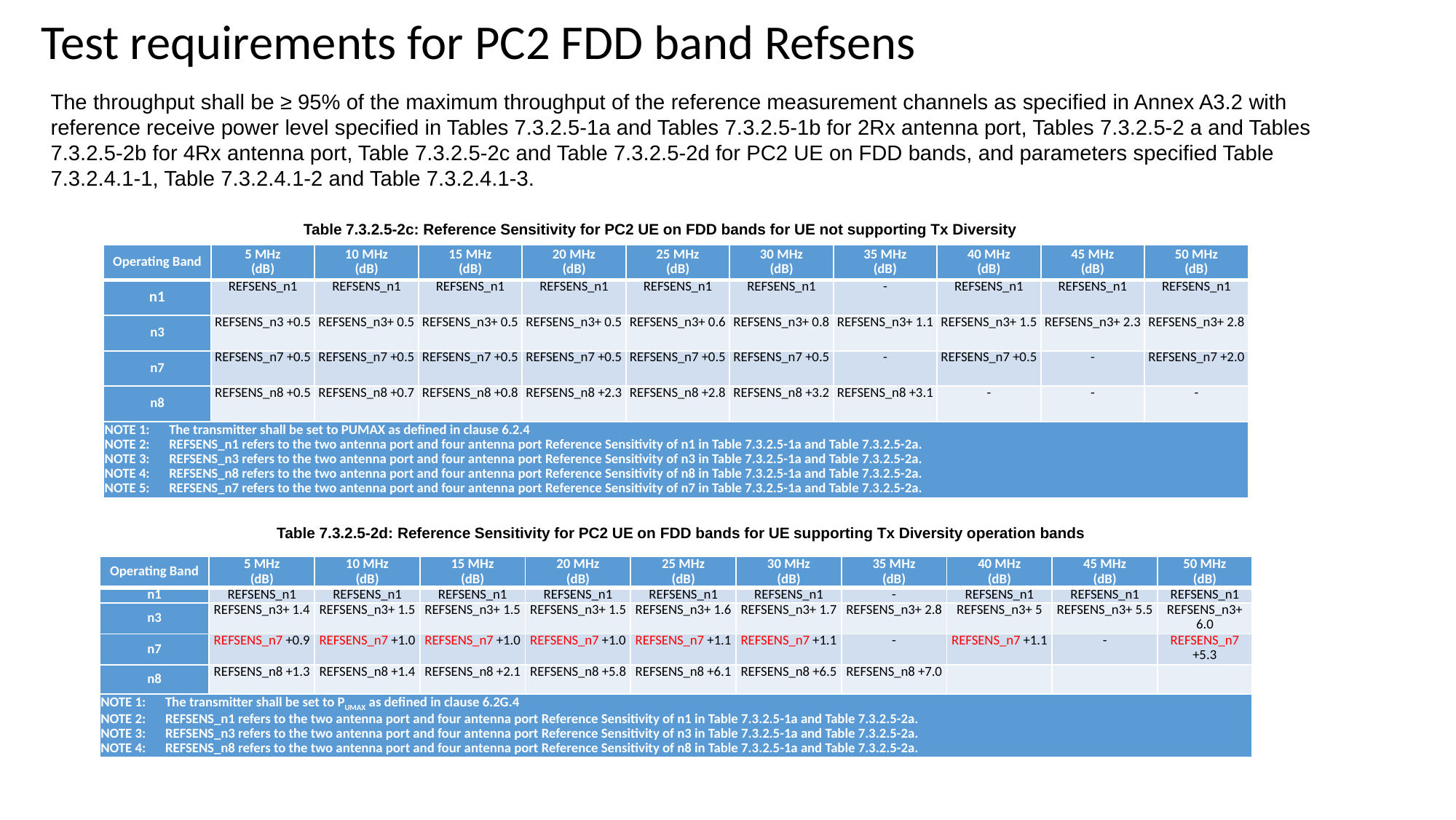

# Test requirements for PC2 FDD band Refsens
The throughput shall be ≥ 95% of the maximum throughput of the reference measurement channels as specified in Annex A3.2 with reference receive power level specified in Tables 7.3.2.5-1a and Tables 7.3.2.5-1b for 2Rx antenna port, Tables 7.3.2.5-2 a and Tables 7.3.2.5-2b for 4Rx antenna port, Table 7.3.2.5-2c and Table 7.3.2.5-2d for PC2 UE on FDD bands, and parameters specified Table 7.3.2.4.1-1, Table 7.3.2.4.1-2 and Table 7.3.2.4.1-3.
Table 7.3.2.5-2c: Reference Sensitivity for PC2 UE on FDD bands for UE not supporting Tx Diversity
| Operating Band | 5 MHz (dB) | 10 MHz (dB) | 15 MHz (dB) | 20 MHz (dB) | 25 MHz (dB) | 30 MHz (dB) | 35 MHz (dB) | 40 MHz (dB) | 45 MHz (dB) | 50 MHz (dB) |
| --- | --- | --- | --- | --- | --- | --- | --- | --- | --- | --- |
| n1 | REFSENS\_n1 | REFSENS\_n1 | REFSENS\_n1 | REFSENS\_n1 | REFSENS\_n1 | REFSENS\_n1 | - | REFSENS\_n1 | REFSENS\_n1 | REFSENS\_n1 |
| n3 | REFSENS\_n3 +0.5 | REFSENS\_n3+ 0.5 | REFSENS\_n3+ 0.5 | REFSENS\_n3+ 0.5 | REFSENS\_n3+ 0.6 | REFSENS\_n3+ 0.8 | REFSENS\_n3+ 1.1 | REFSENS\_n3+ 1.5 | REFSENS\_n3+ 2.3 | REFSENS\_n3+ 2.8 |
| n7 | REFSENS\_n7 +0.5 | REFSENS\_n7 +0.5 | REFSENS\_n7 +0.5 | REFSENS\_n7 +0.5 | REFSENS\_n7 +0.5 | REFSENS\_n7 +0.5 | - | REFSENS\_n7 +0.5 | - | REFSENS\_n7 +2.0 |
| n8 | REFSENS\_n8 +0.5 | REFSENS\_n8 +0.7 | REFSENS\_n8 +0.8 | REFSENS\_n8 +2.3 | REFSENS\_n8 +2.8 | REFSENS\_n8 +3.2 | REFSENS\_n8 +3.1 | - | - | - |
| NOTE 1: The transmitter shall be set to PUMAX as defined in clause 6.2.4 NOTE 2: REFSENS\_n1 refers to the two antenna port and four antenna port Reference Sensitivity of n1 in Table 7.3.2.5-1a and Table 7.3.2.5-2a. NOTE 3: REFSENS\_n3 refers to the two antenna port and four antenna port Reference Sensitivity of n3 in Table 7.3.2.5-1a and Table 7.3.2.5-2a. NOTE 4: REFSENS\_n8 refers to the two antenna port and four antenna port Reference Sensitivity of n8 in Table 7.3.2.5-1a and Table 7.3.2.5-2a. NOTE 5: REFSENS\_n7 refers to the two antenna port and four antenna port Reference Sensitivity of n7 in Table 7.3.2.5-1a and Table 7.3.2.5-2a. |  |  |  |  |  |  |  |  |  |  |
Table 7.3.2.5-2d: Reference Sensitivity for PC2 UE on FDD bands for UE supporting Tx Diversity operation bands
| Operating Band | 5 MHz (dB) | 10 MHz (dB) | 15 MHz (dB) | 20 MHz (dB) | 25 MHz (dB) | 30 MHz (dB) | 35 MHz (dB) | 40 MHz (dB) | 45 MHz (dB) | 50 MHz (dB) |
| --- | --- | --- | --- | --- | --- | --- | --- | --- | --- | --- |
| n1 | REFSENS\_n1 | REFSENS\_n1 | REFSENS\_n1 | REFSENS\_n1 | REFSENS\_n1 | REFSENS\_n1 | - | REFSENS\_n1 | REFSENS\_n1 | REFSENS\_n1 |
| n3 | REFSENS\_n3+ 1.4 | REFSENS\_n3+ 1.5 | REFSENS\_n3+ 1.5 | REFSENS\_n3+ 1.5 | REFSENS\_n3+ 1.6 | REFSENS\_n3+ 1.7 | REFSENS\_n3+ 2.8 | REFSENS\_n3+ 5 | REFSENS\_n3+ 5.5 | REFSENS\_n3+ 6.0 |
| n7 | REFSENS\_n7 +0.9 | REFSENS\_n7 +1.0 | REFSENS\_n7 +1.0 | REFSENS\_n7 +1.0 | REFSENS\_n7 +1.1 | REFSENS\_n7 +1.1 | - | REFSENS\_n7 +1.1 | - | REFSENS\_n7 +5.3 |
| n8 | REFSENS\_n8 +1.3 | REFSENS\_n8 +1.4 | REFSENS\_n8 +2.1 | REFSENS\_n8 +5.8 | REFSENS\_n8 +6.1 | REFSENS\_n8 +6.5 | REFSENS\_n8 +7.0 |  |  |  |
| NOTE 1: The transmitter shall be set to PUMAX as defined in clause 6.2G.4 NOTE 2: REFSENS\_n1 refers to the two antenna port and four antenna port Reference Sensitivity of n1 in Table 7.3.2.5-1a and Table 7.3.2.5-2a. NOTE 3: REFSENS\_n3 refers to the two antenna port and four antenna port Reference Sensitivity of n3 in Table 7.3.2.5-1a and Table 7.3.2.5-2a. NOTE 4: REFSENS\_n8 refers to the two antenna port and four antenna port Reference Sensitivity of n8 in Table 7.3.2.5-1a and Table 7.3.2.5-2a. |  |  |  |  |  |  |  |  |  |  |